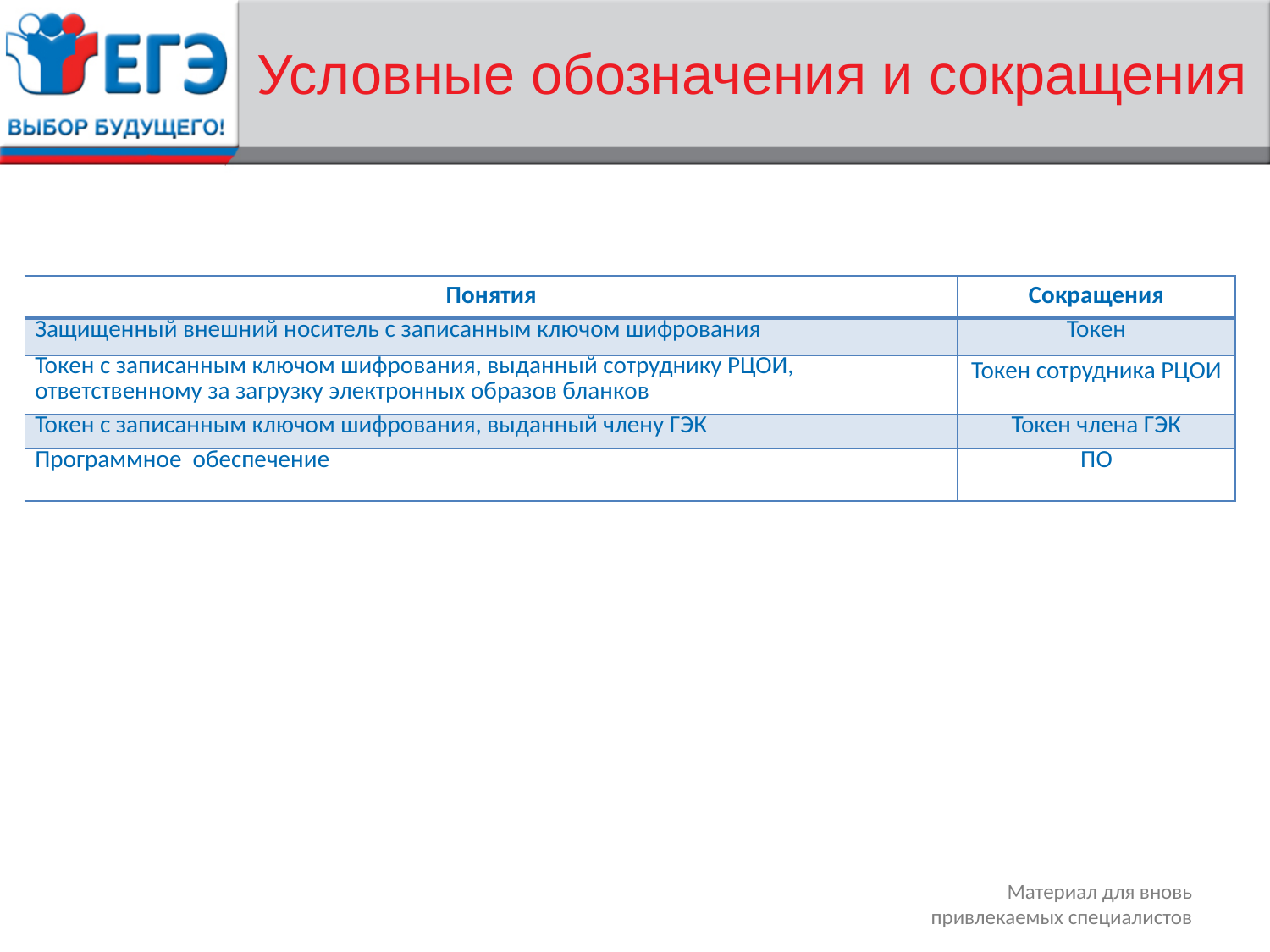

# Условные обозначения и сокращения
| Понятия | Сокращения |
| --- | --- |
| Защищенный внешний носитель с записанным ключом шифрования | Токен |
| Токен с записанным ключом шифрования, выданный сотруднику РЦОИ, ответственному за загрузку электронных образов бланков | Токен сотрудника РЦОИ |
| Токен с записанным ключом шифрования, выданный члену ГЭК | Токен члена ГЭК |
| Программное обеспечение | ПО |